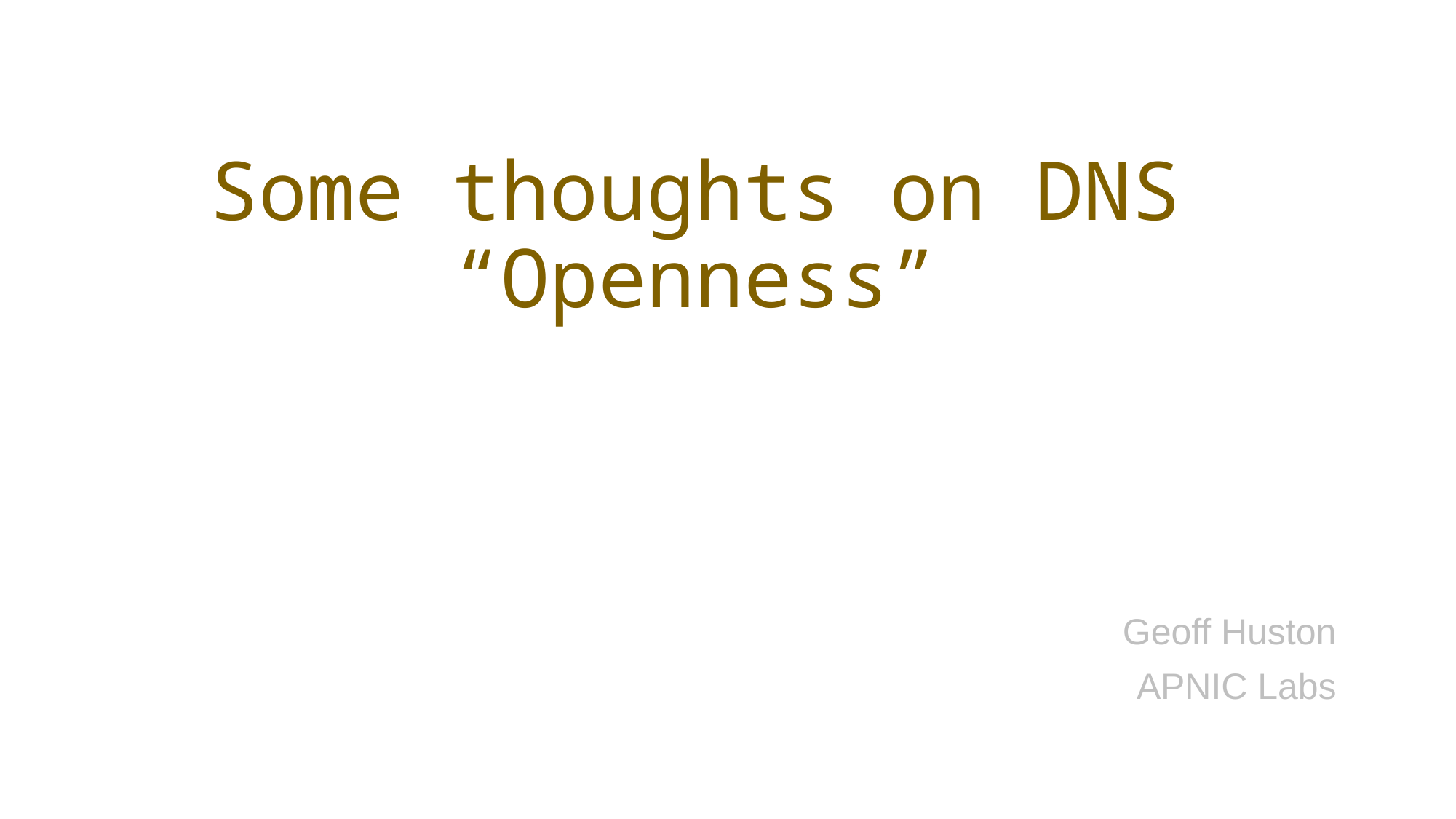

# Some thoughts on DNS “Openness”
Geoff Huston
APNIC Labs